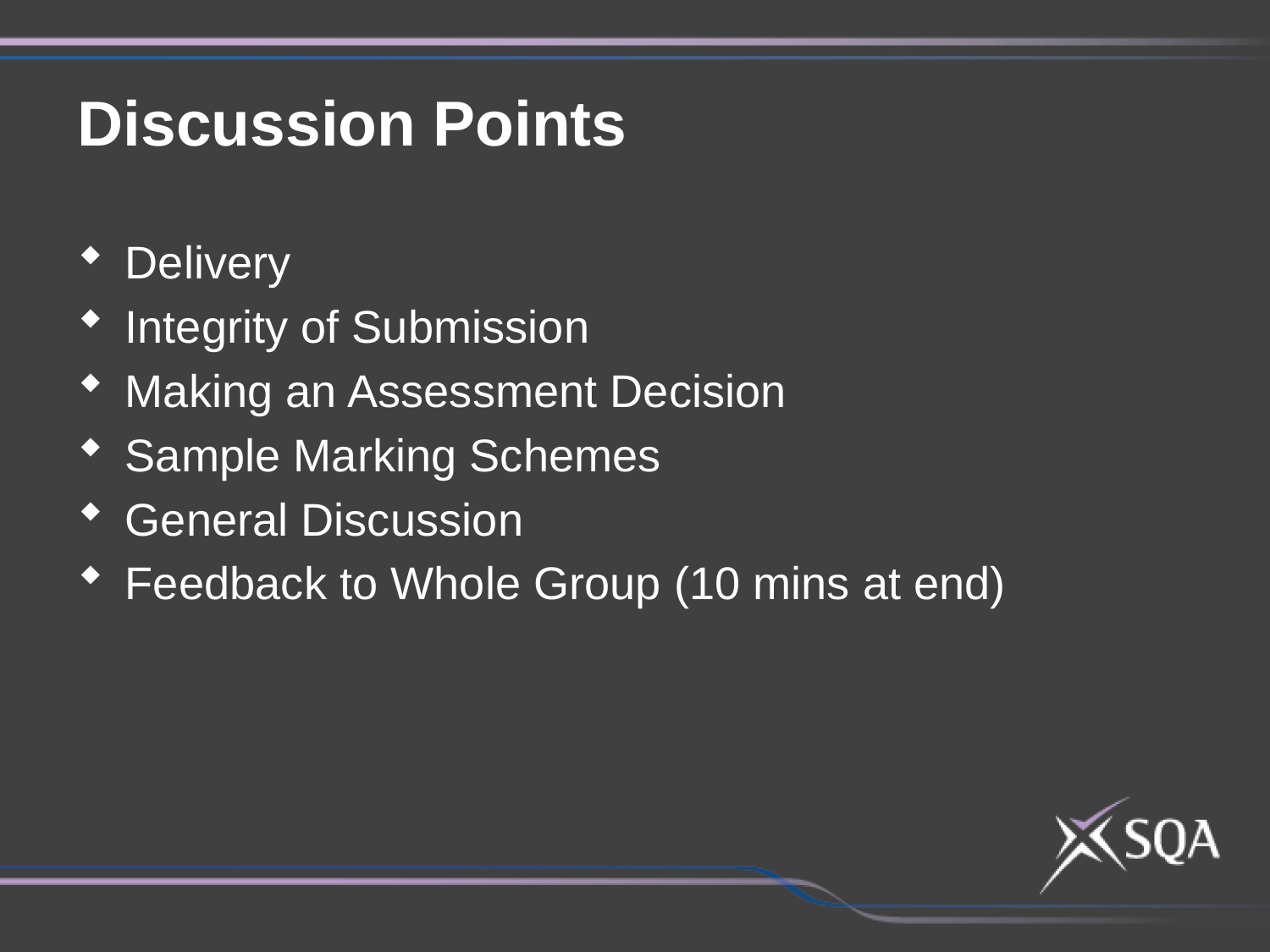

Discussion Points
Delivery
Integrity of Submission
Making an Assessment Decision
Sample Marking Schemes
General Discussion
Feedback to Whole Group (10 mins at end)